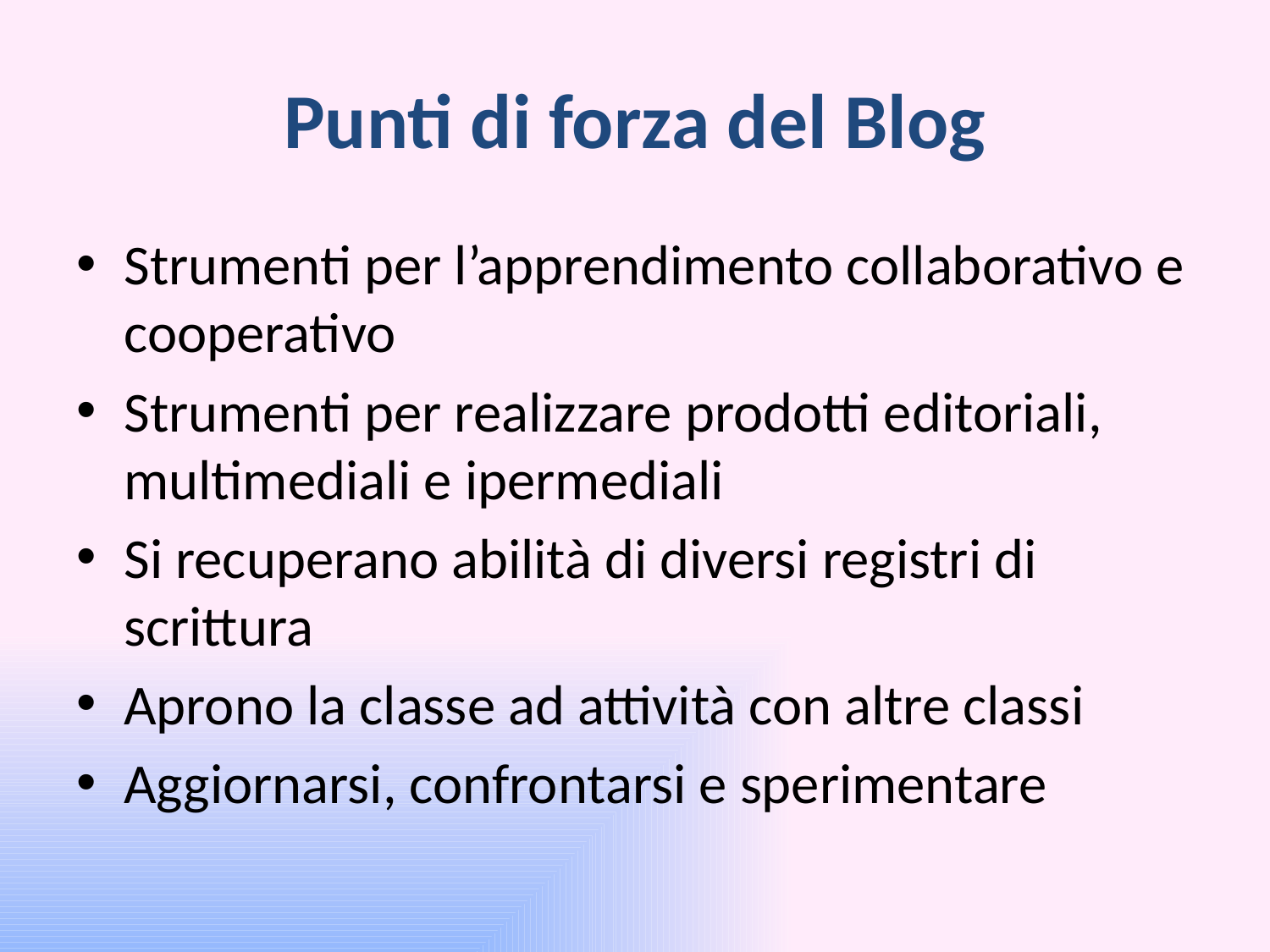

# Punti di forza del Blog
Strumenti per l’apprendimento collaborativo e cooperativo
Strumenti per realizzare prodotti editoriali, multimediali e ipermediali
Si recuperano abilità di diversi registri di scrittura
Aprono la classe ad attività con altre classi
Aggiornarsi, confrontarsi e sperimentare